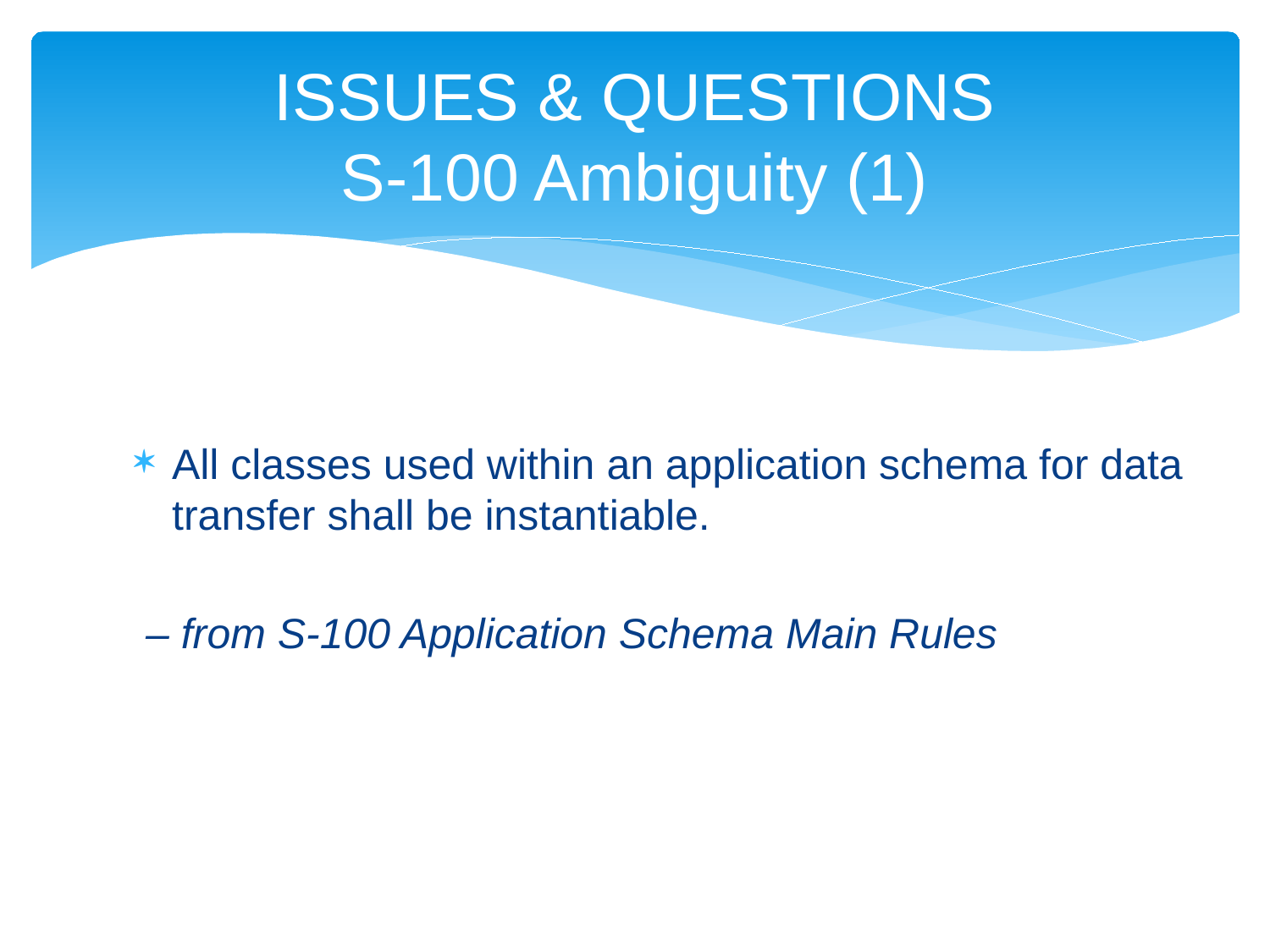

# ISSUES & QUESTIONS S-100 Ambiguity (1)

All classes used within an application schema for data transfer shall be instantiable.

 – from S-100 Application Schema Main Rules